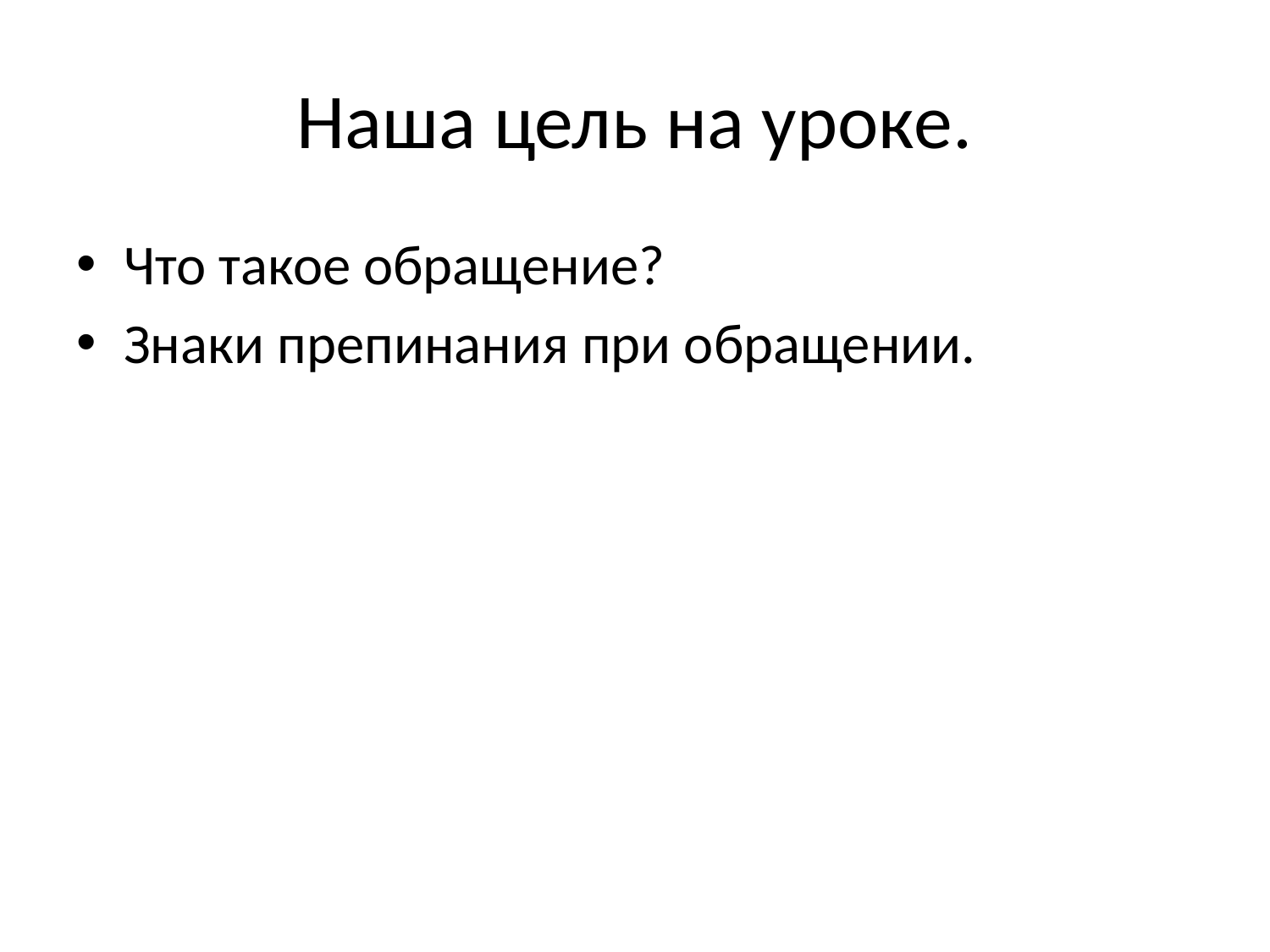

# Наша цель на уроке.
Что такое обращение?
Знаки препинания при обращении.